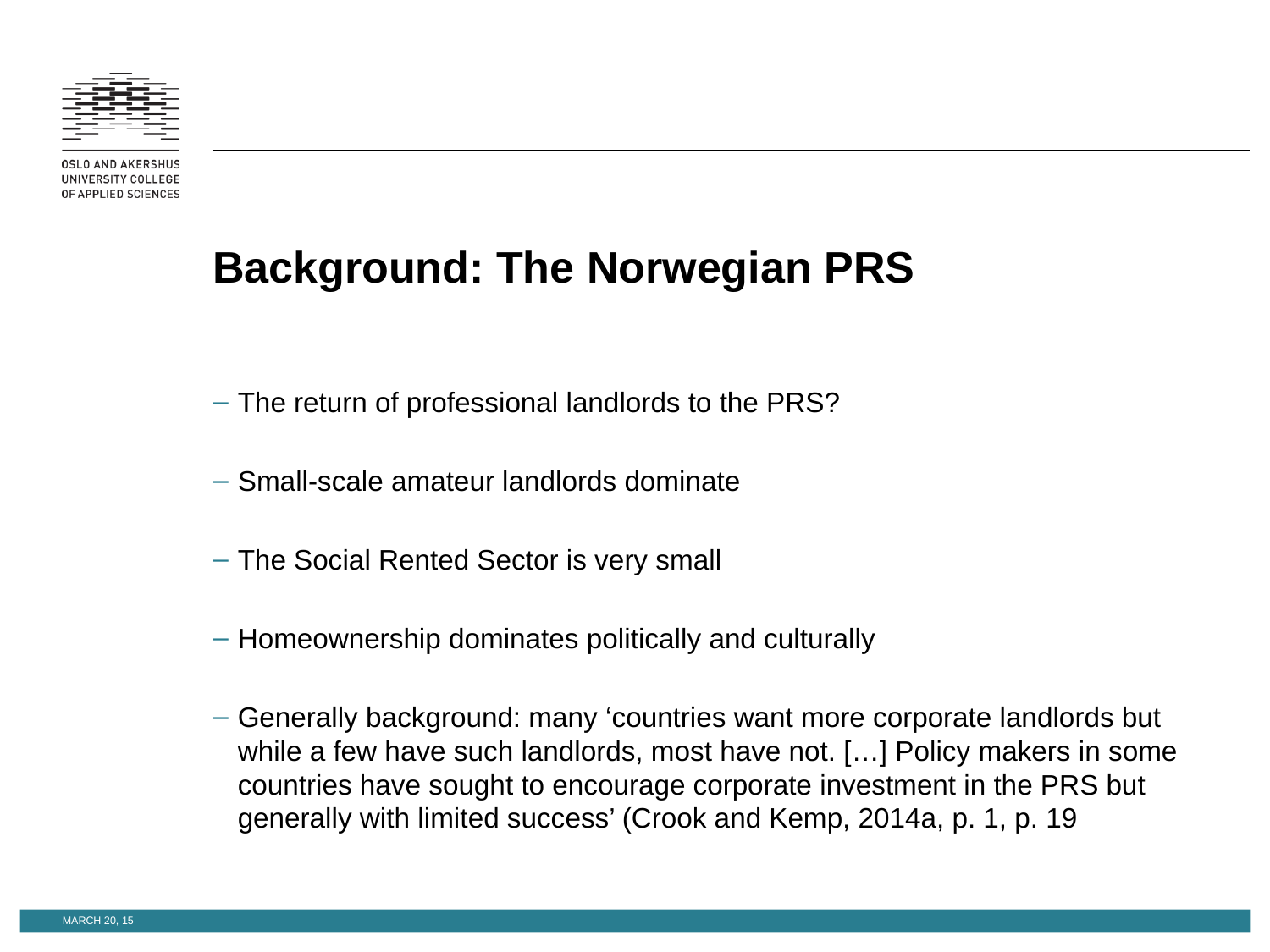

# Background: The Norwegian PRS
The return of professional landlords to the PRS?

Small-scale amateur landlords dominate

The Social Rented Sector is very small

Homeownership dominates politically and culturally

Generally background: many ‘countries want more corporate landlords but while a few have such landlords, most have not. […] Policy makers in some countries have sought to encourage corporate investment in the PRS but generally with limited success’ (Crook and Kemp, 2014a, p. 1, p. 19

March 20, 15